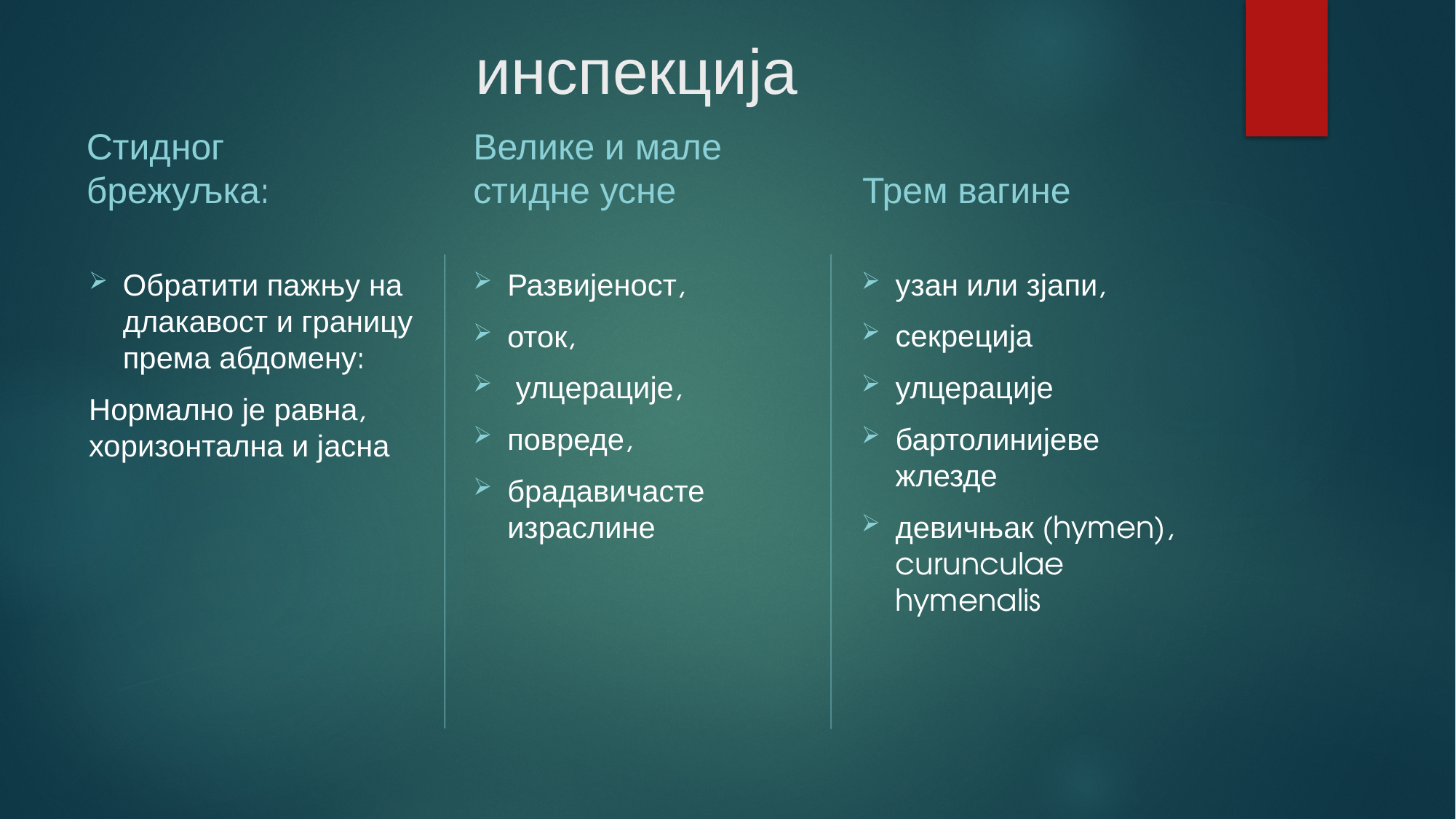

# инспекција
Стидног брежуљка:
Велике и мале стидне усне
Трем вагине
Обратити пажњу на длакавост и границу према абдомену:
Нормално је равна, хоризонтална и јасна
Развијеност,
оток,
 улцерације,
повреде,
брадавичасте израслине
узан или зјапи,
секреција
улцерације
бартолинијеве жлезде
девичњак (hymen), curunculae hymenalis